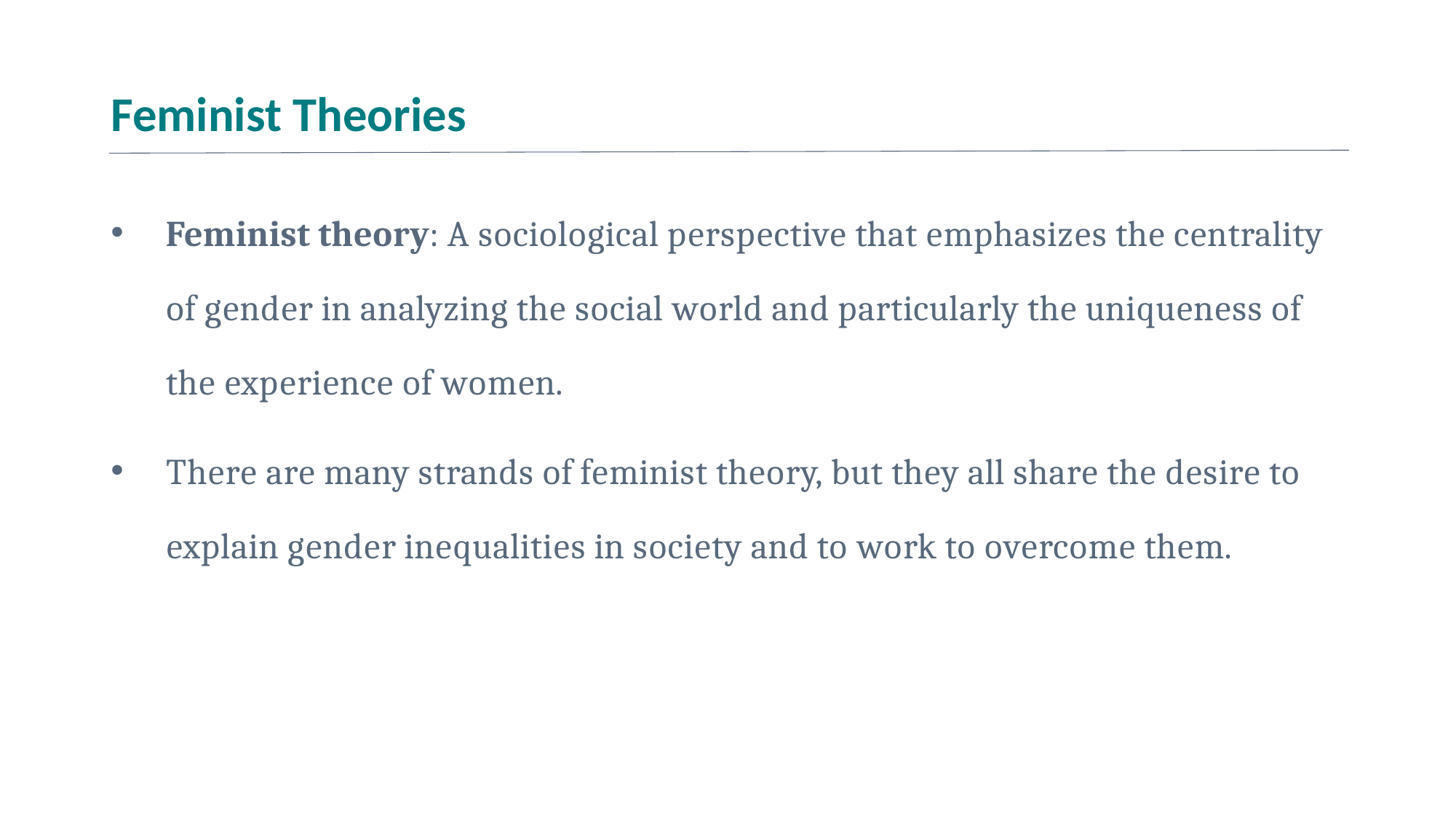

# Feminist Theories
Feminist theory: A sociological perspective that emphasizes the centrality of gender in analyzing the social world and particularly the uniqueness of the experience of women.
There are many strands of feminist theory, but they all share the desire to explain gender inequalities in society and to work to overcome them.